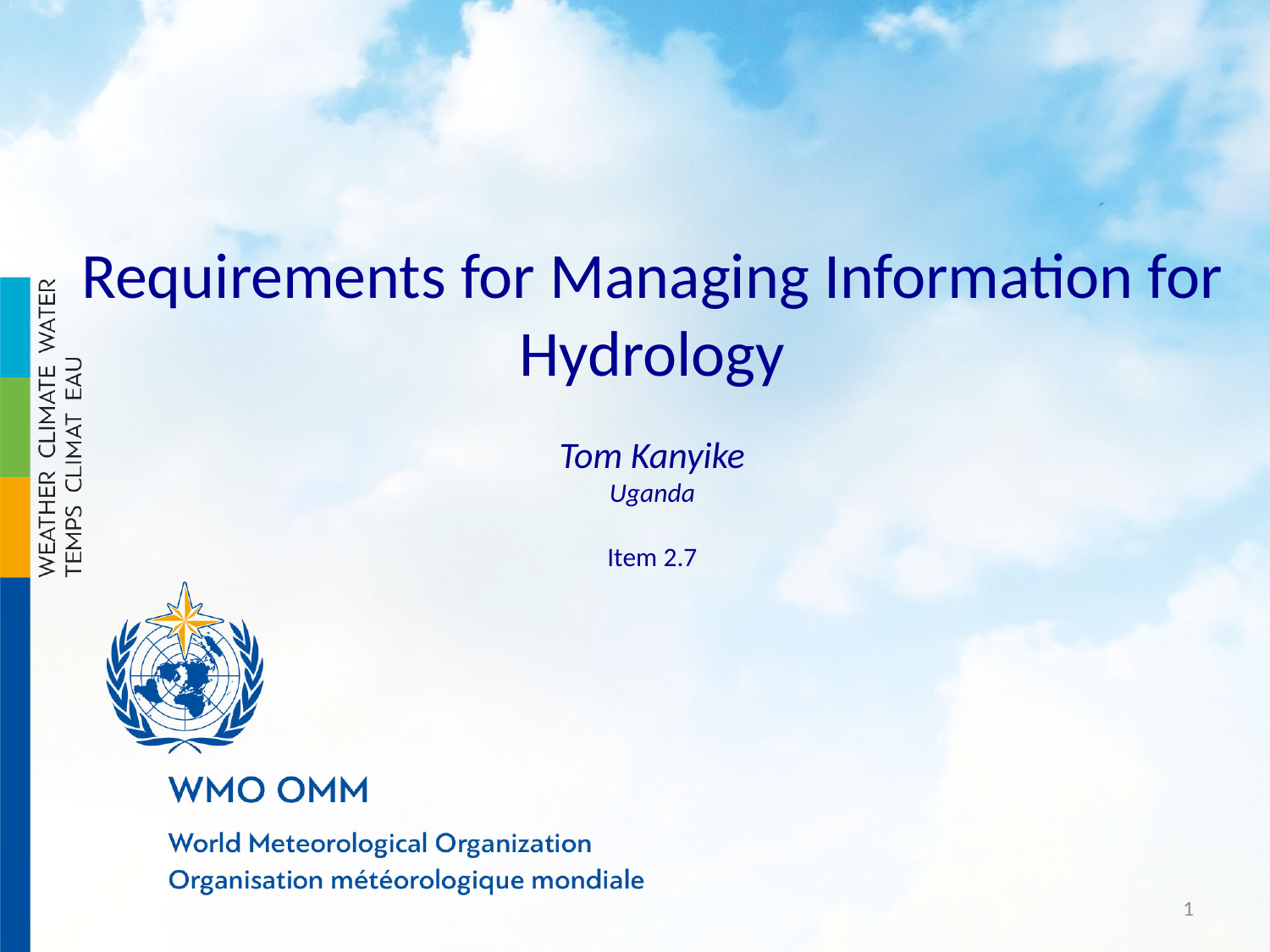

Requirements for Managing Information for Hydrology

Tom Kanyike
Uganda

Item 2.7
1